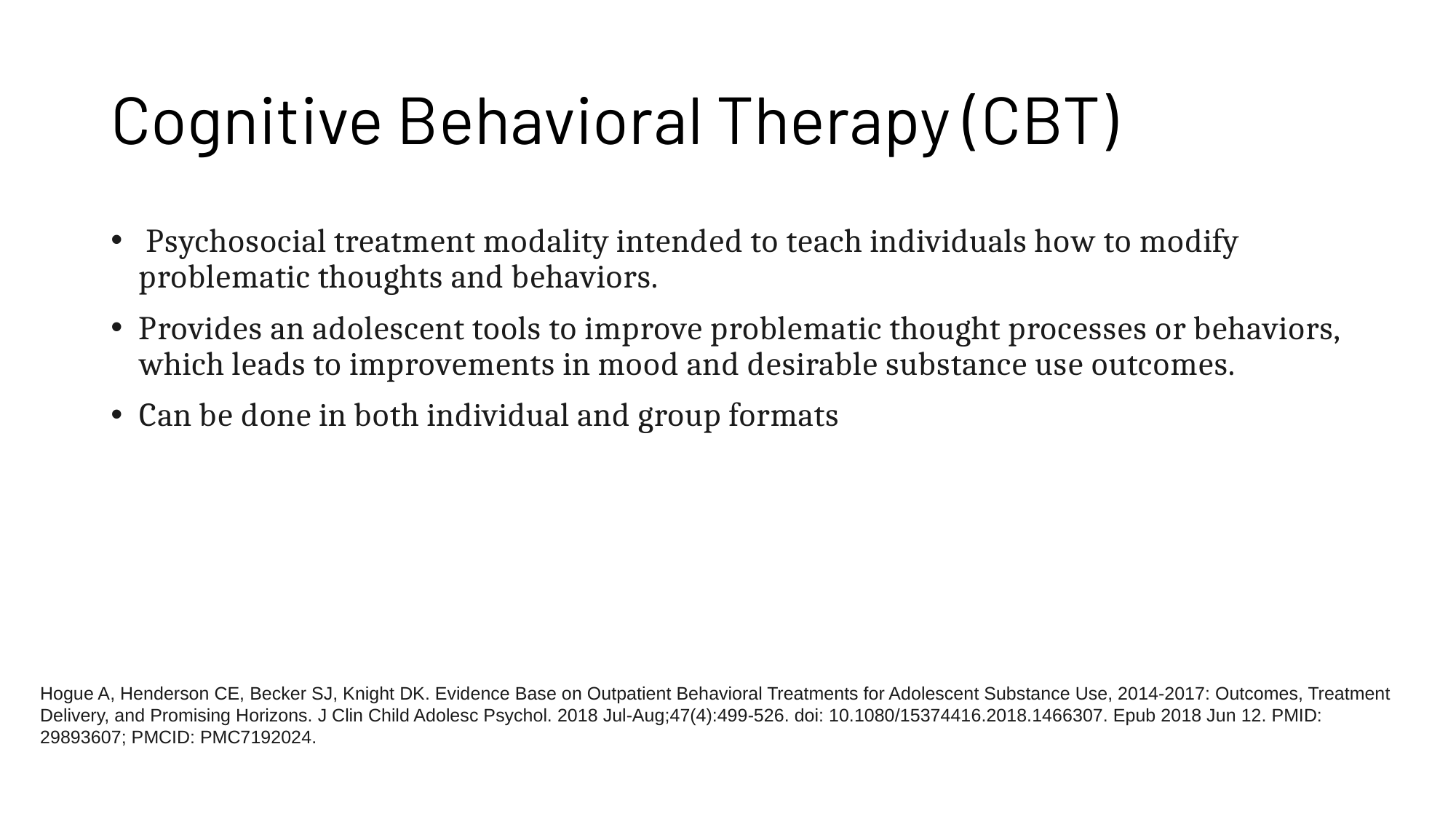

# Cognitive Behavioral Therapy (CBT)
 Psychosocial treatment modality intended to teach individuals how to modify problematic thoughts and behaviors.
Provides an adolescent tools to improve problematic thought processes or behaviors, which leads to improvements in mood and desirable substance use outcomes.
Can be done in both individual and group formats

Hogue A, Henderson CE, Becker SJ, Knight DK. Evidence Base on Outpatient Behavioral Treatments for Adolescent Substance Use, 2014-2017: Outcomes, Treatment Delivery, and Promising Horizons. J Clin Child Adolesc Psychol. 2018 Jul-Aug;47(4):499-526. doi: 10.1080/15374416.2018.1466307. Epub 2018 Jun 12. PMID: 29893607; PMCID: PMC7192024.